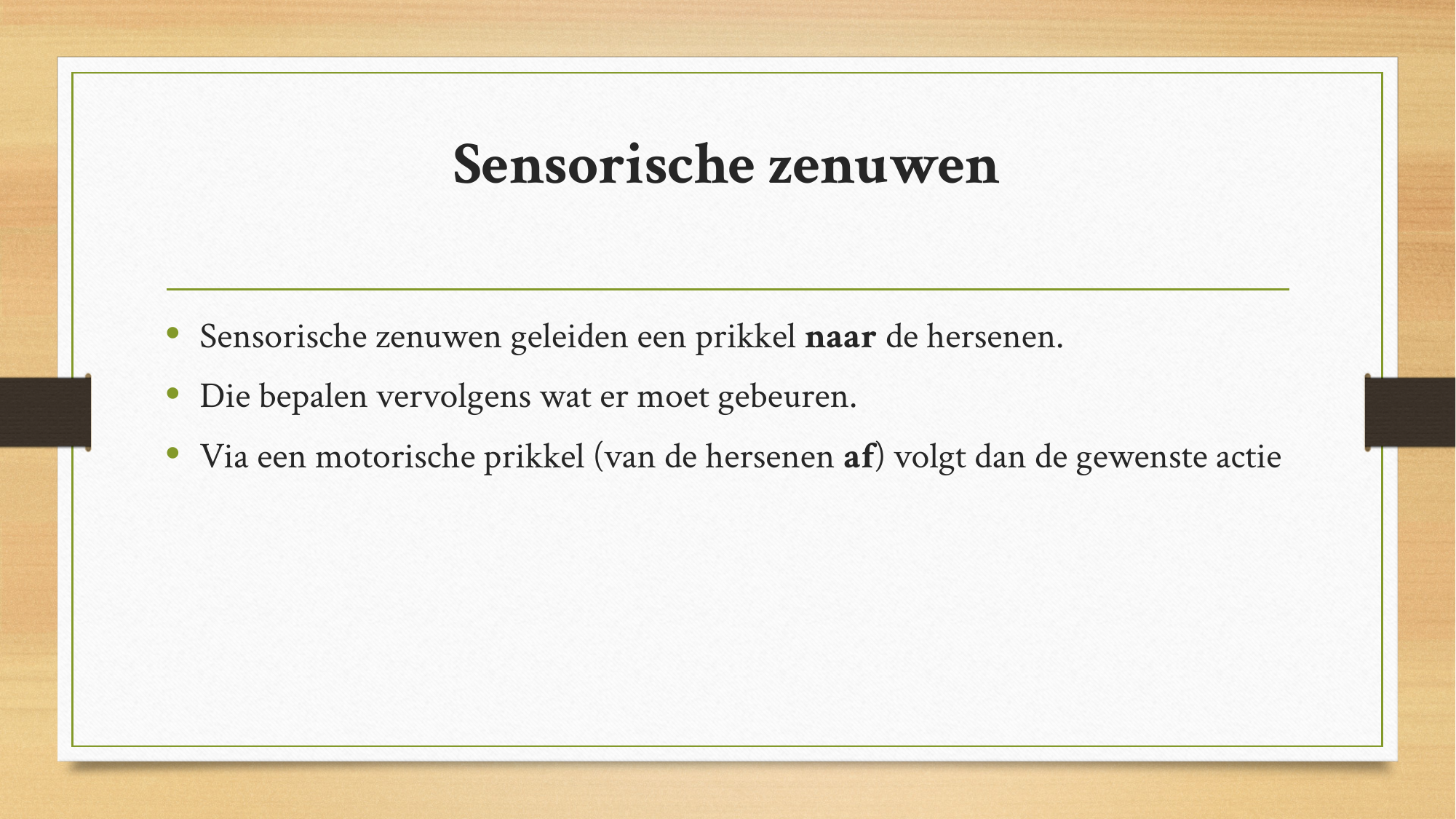

# Sensorische zenuwen
Sensorische zenuwen geleiden een prikkel naar de hersenen.
Die bepalen vervolgens wat er moet gebeuren.
Via een motorische prikkel (van de hersenen af) volgt dan de gewenste actie